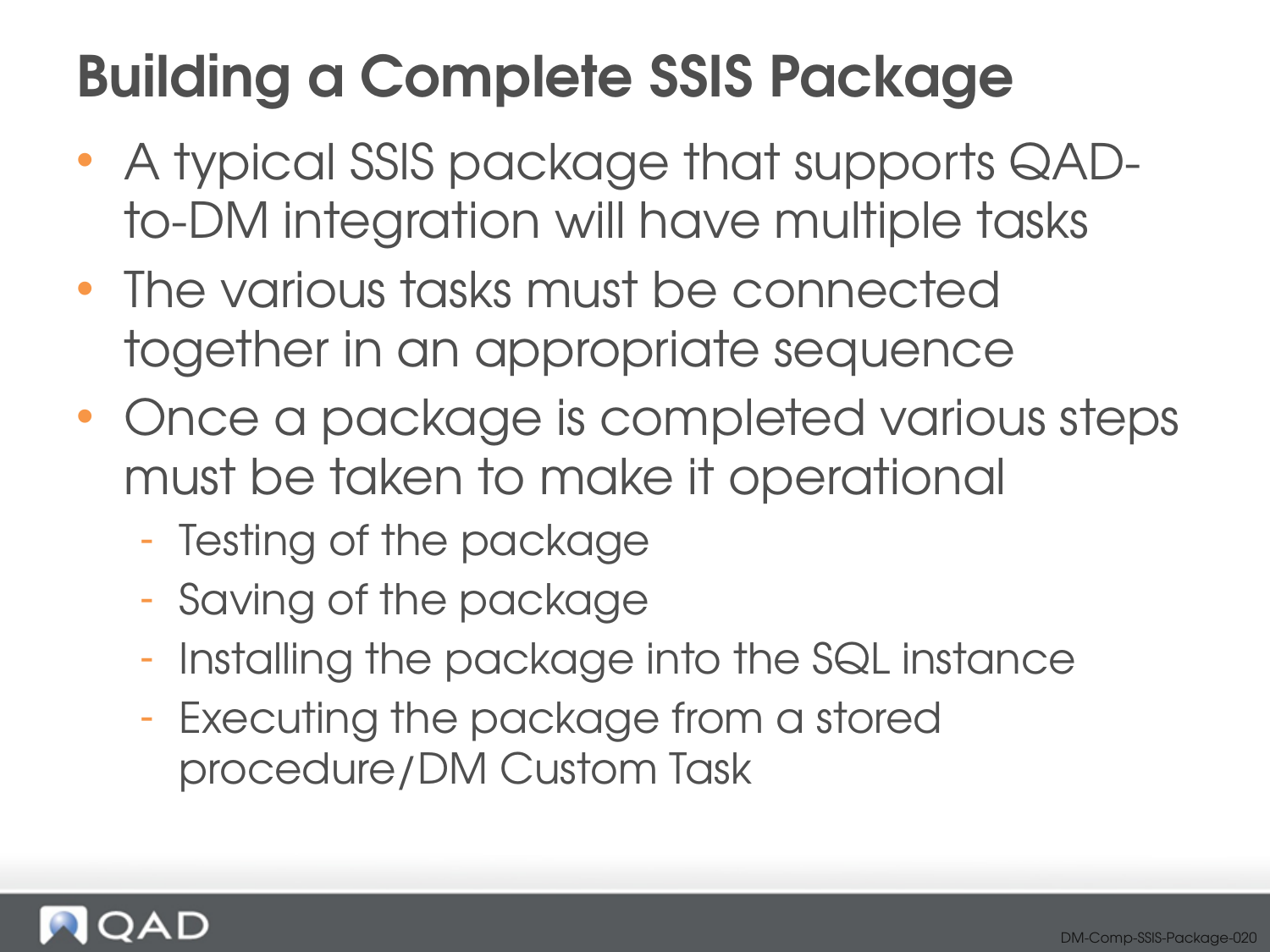

# Building a Complete SSIS Package
A typical SSIS package that supports QAD-to-DM integration will have multiple tasks
The various tasks must be connected together in an appropriate sequence
Once a package is completed various steps must be taken to make it operational
Testing of the package
Saving of the package
Installing the package into the SQL instance
Executing the package from a stored procedure/DM Custom Task

DM-Comp-SSIS-Package-020